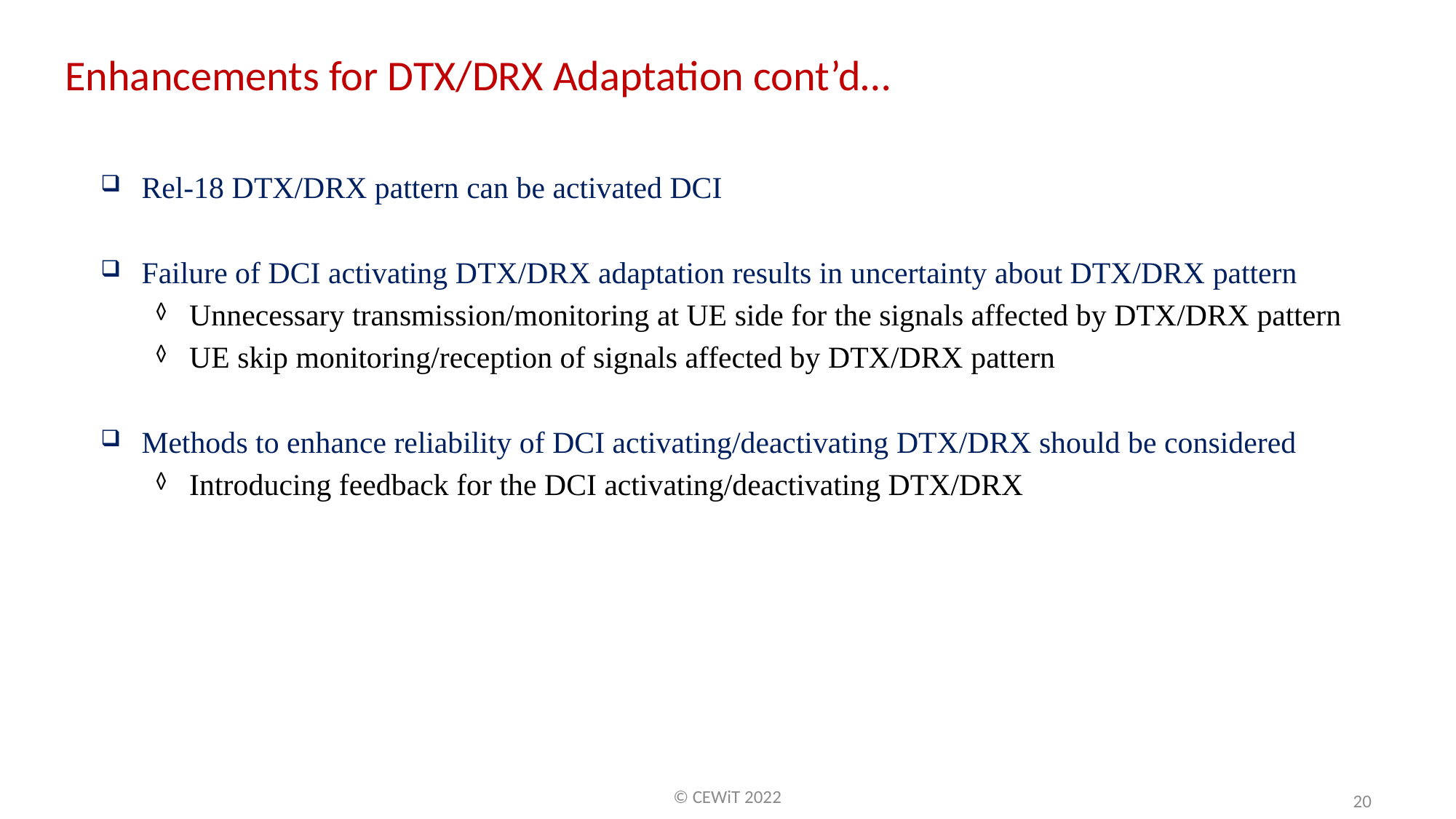

Enhancements for DTX/DRX Adaptation cont’d…
Rel-18 DTX/DRX pattern can be activated DCI

Failure of DCI activating DTX/DRX adaptation results in uncertainty about DTX/DRX pattern
Unnecessary transmission/monitoring at UE side for the signals affected by DTX/DRX pattern
UE skip monitoring/reception of signals affected by DTX/DRX pattern

Methods to enhance reliability of DCI activating/deactivating DTX/DRX should be considered
Introducing feedback for the DCI activating/deactivating DTX/DRX

© CEWiT 2022
20